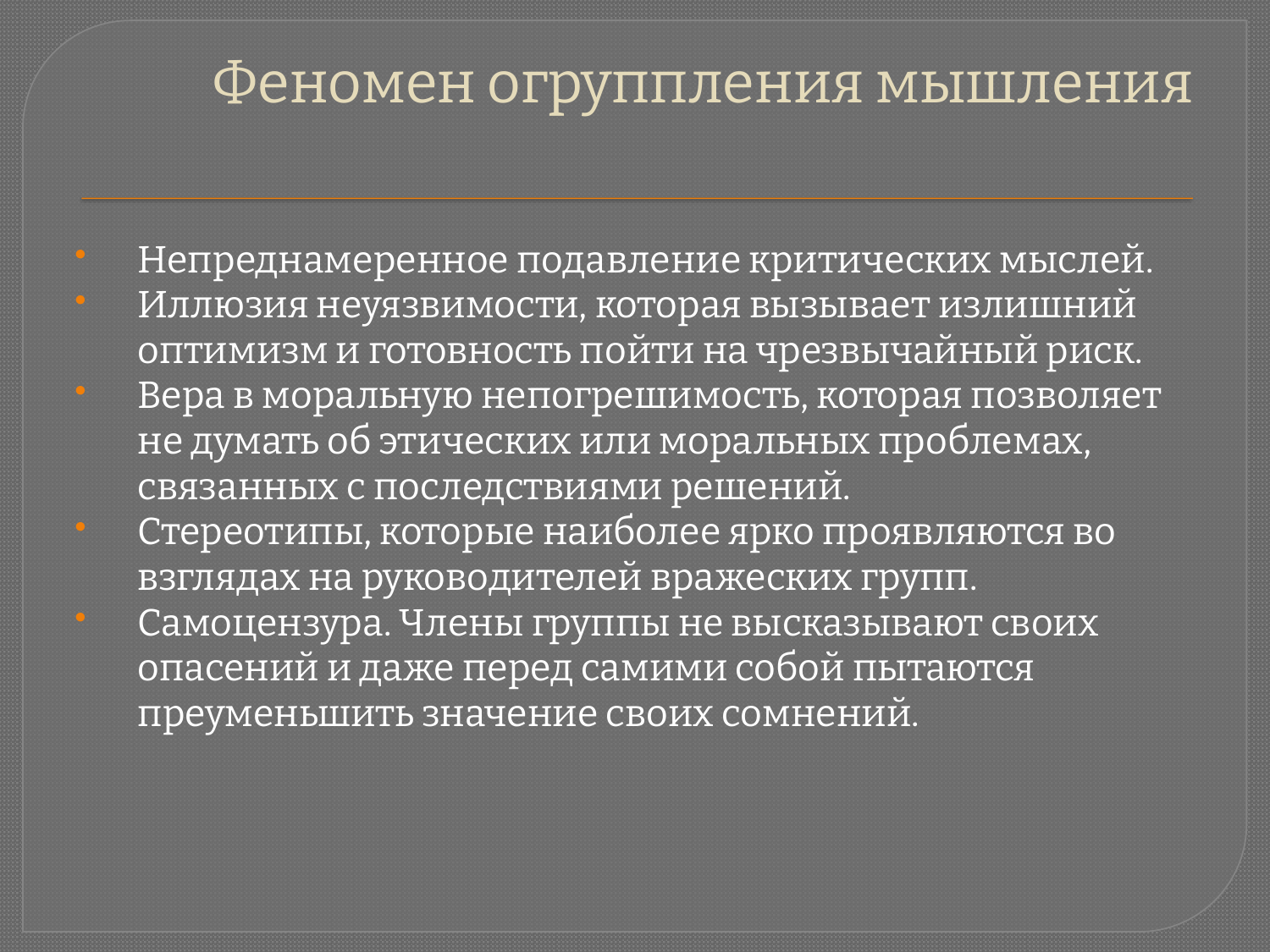

# Феномен огруппления мышления
Непреднамеренное подавление критических мыслей.
Иллюзия неуязвимости, которая вызывает излишний оптимизм и готовность пойти на чрезвычайный риск.
Вера в моральную непогрешимость, которая позволяет не думать об этических или моральных проблемах, связанных с последствиями решений.
Стереотипы, которые наиболее ярко проявляются во взглядах на руководителей вражеских групп.
Самоцензура. Члены группы не высказывают своих опасений и даже перед самими собой пытаются преуменьшить значение своих сомнений.